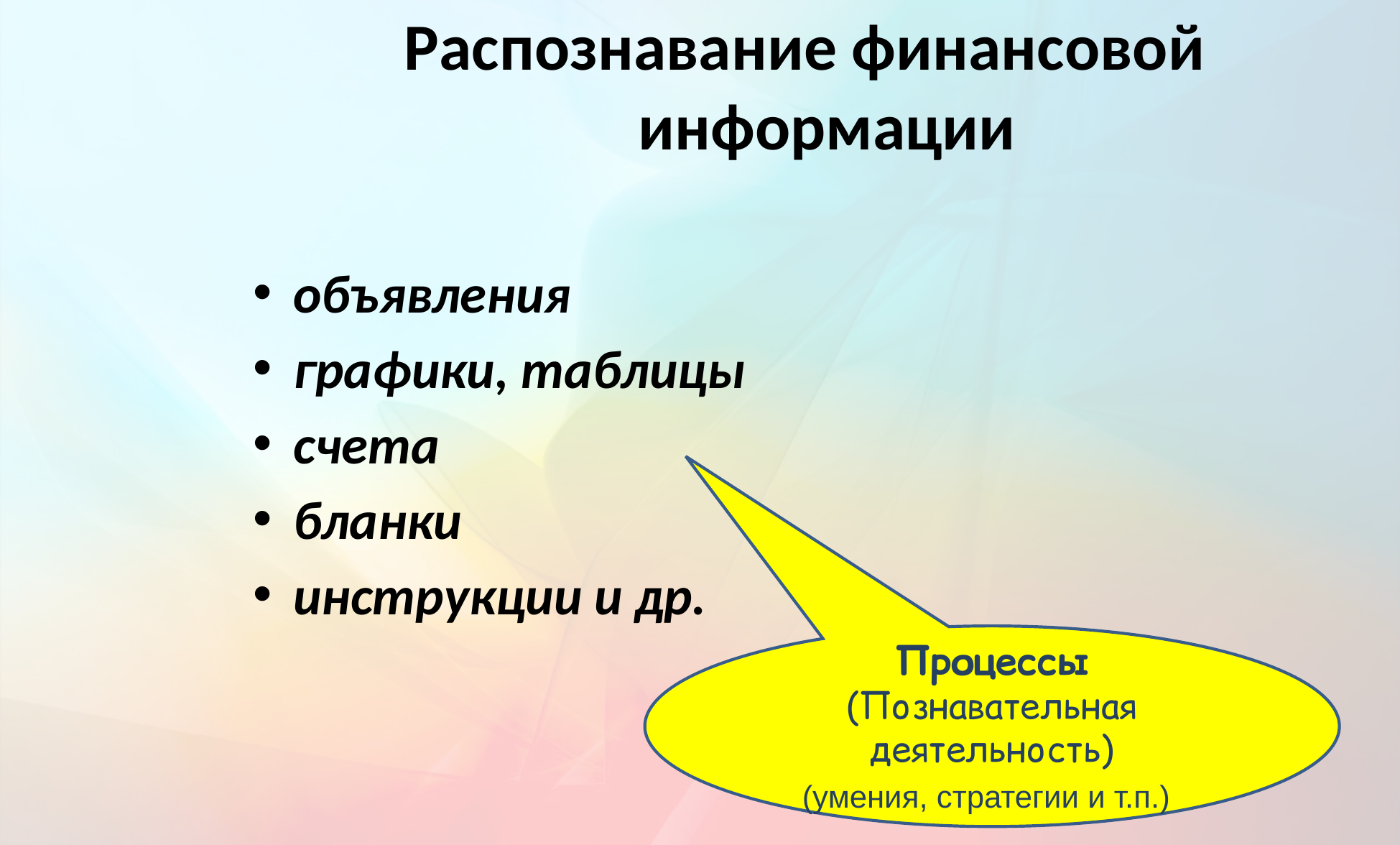

Распознавание финансовой
   информации
объявления
графики, таблицы
счета
бланки
инструкции и др.

Процессы
(Познавательная деятельность)
(умения, стратегии и т.п.)